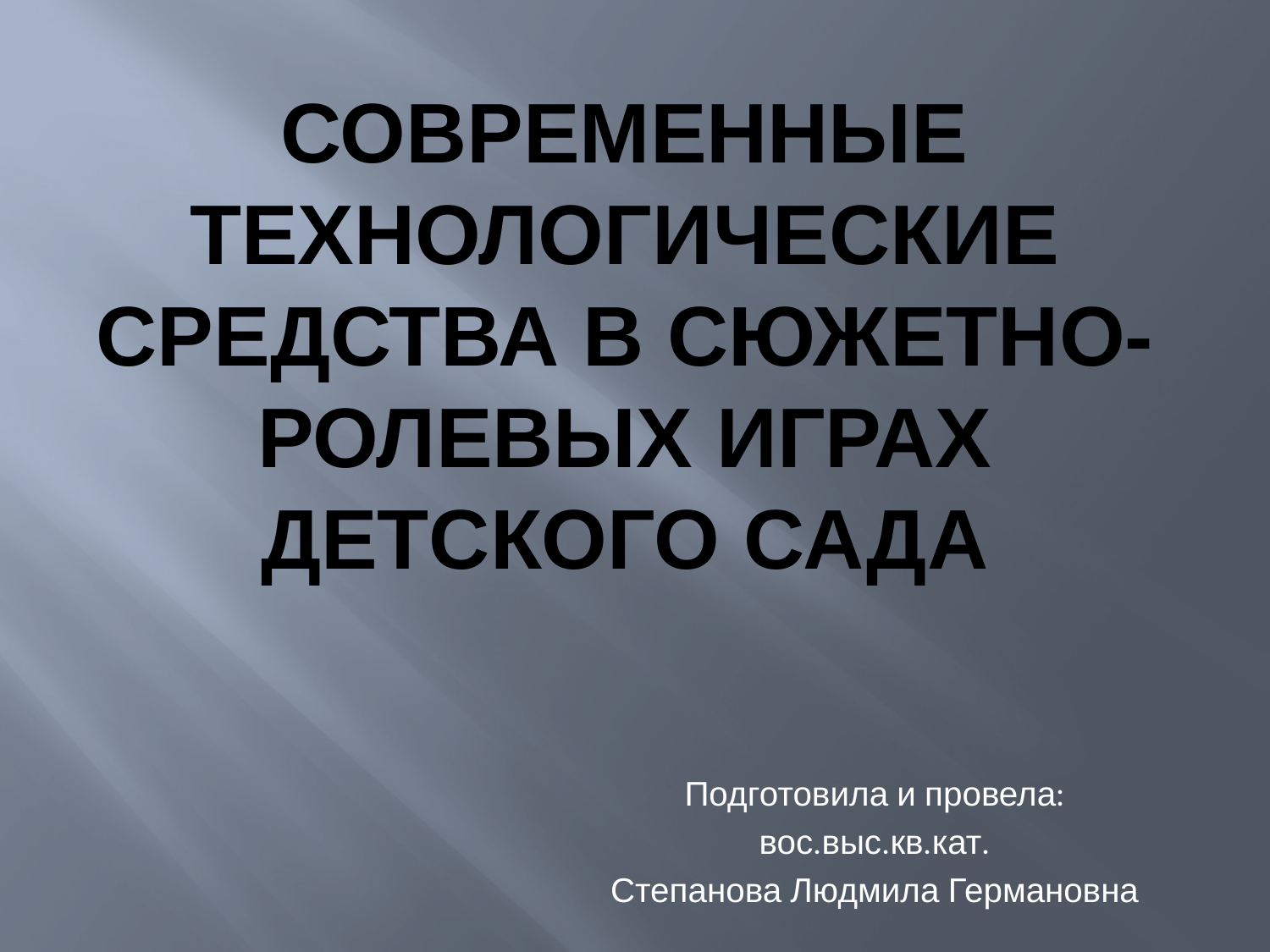

# Современные технологические средства в сюжетно-ролевых играх детского сада
Подготовила и провела:
вос.выс.кв.кат.
Степанова Людмила Германовна